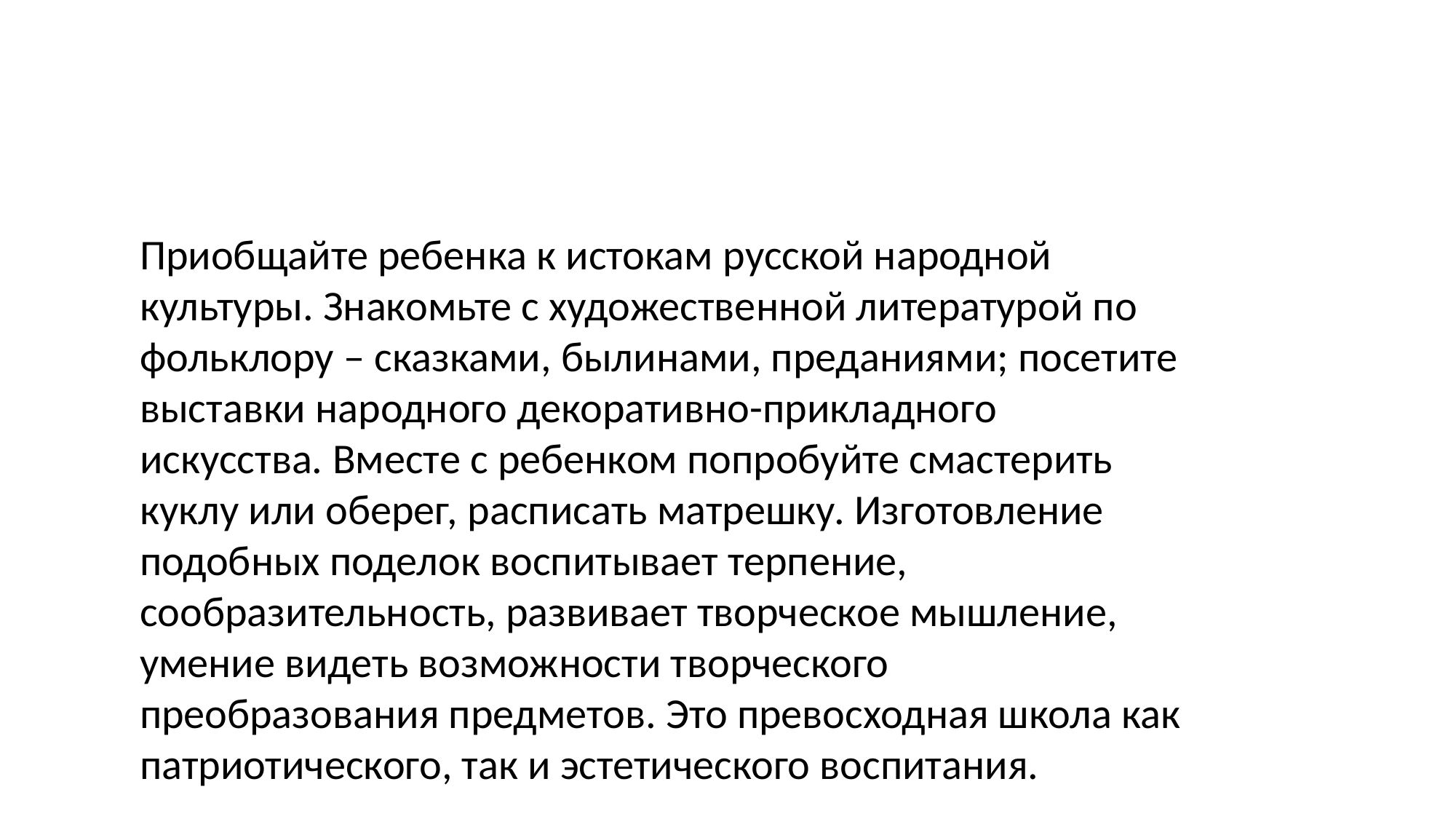

Приобщайте ребенка к истокам русской народной культуры. Знакомьте с художественной литературой по фольклору – сказками, былинами, преданиями; посетите выставки народного декоративно-прикладного искусства. Вместе с ребенком попробуйте смастерить куклу или оберег, расписать матрешку. Изготовление подобных поделок воспитывает терпение, сообразительность, развивает творческое мышление, умение видеть возможности творческого преобразования предметов. Это превосходная школа как патриотического, так и эстетического воспитания.